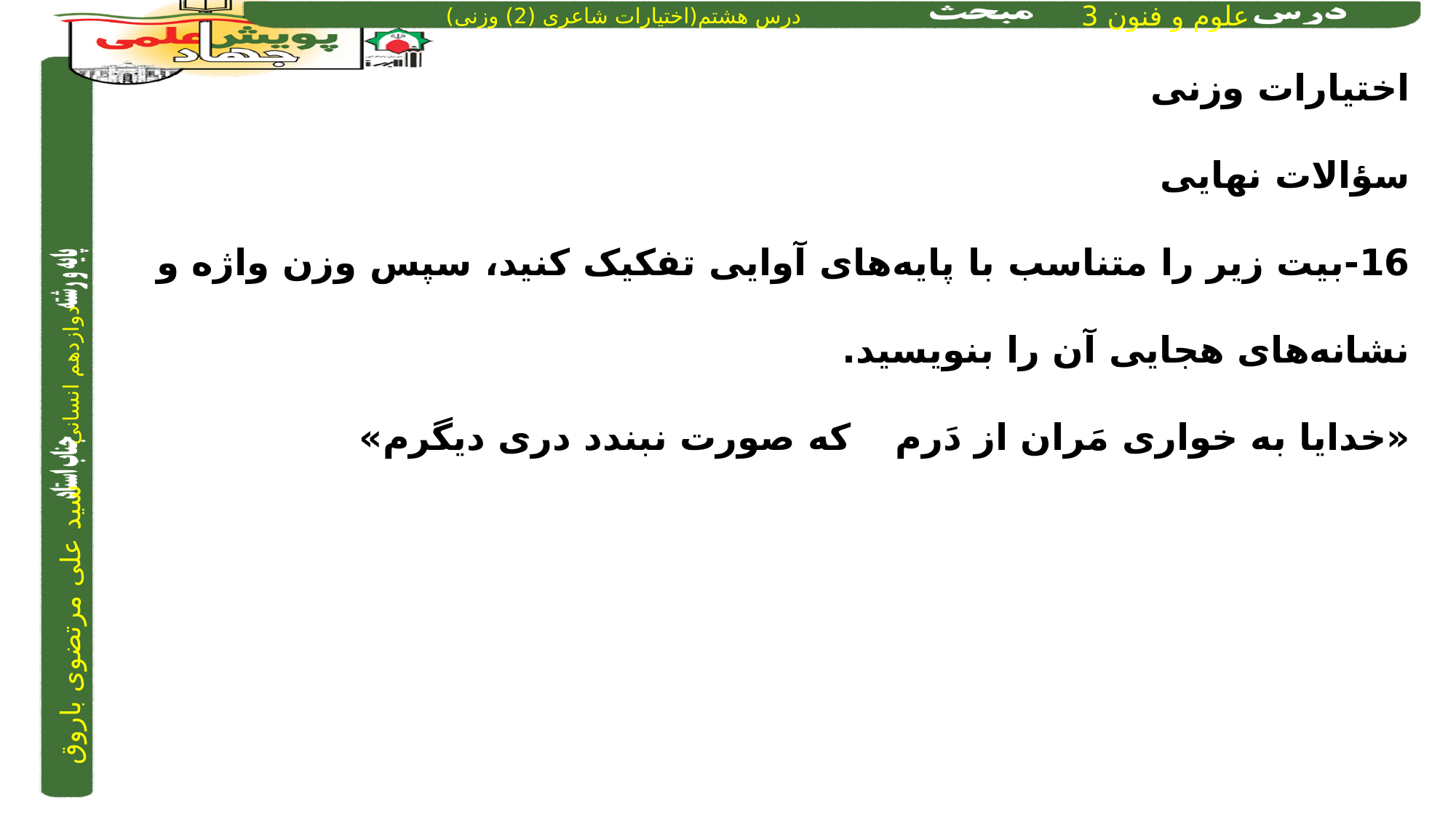

اختیارات وزنی
سؤالات نهایی
16-بیت زیر را متناسب با پایه‌های آوایی تفکیک کنید، سپس وزن واژه و نشانه‌های هجایی آن را بنویسید.
«خدایا به خواری مَران از دَرم	 	 که صورت نبندد دری دیگرم»